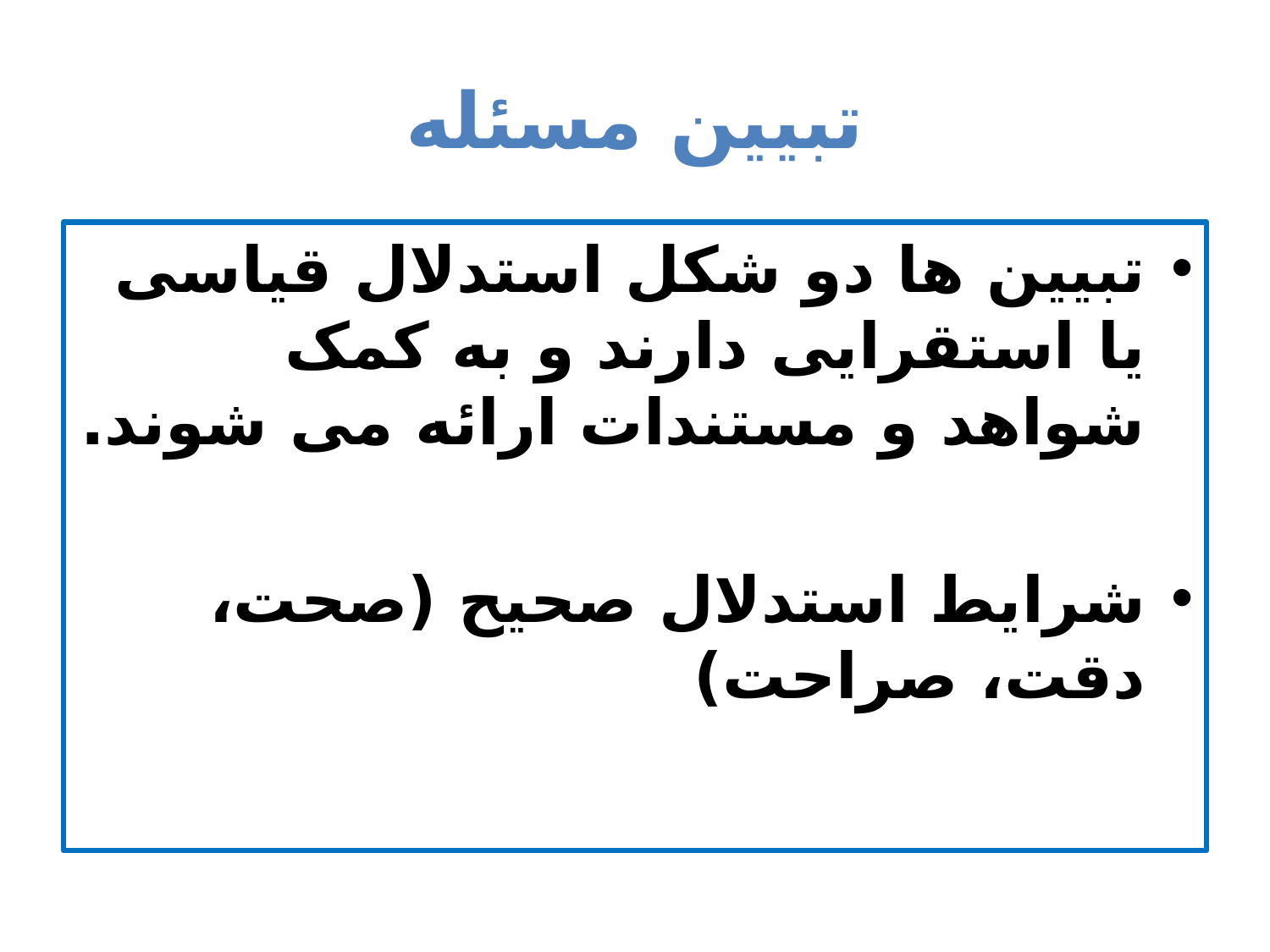

# تبیین مسئله
تبیین ها دو شکل استدلال قیاسی یا استقرایی دارند و به کمک شواهد و مستندات ارائه می شوند.

شرایط استدلال صحیح (صحت، دقت، صراحت)